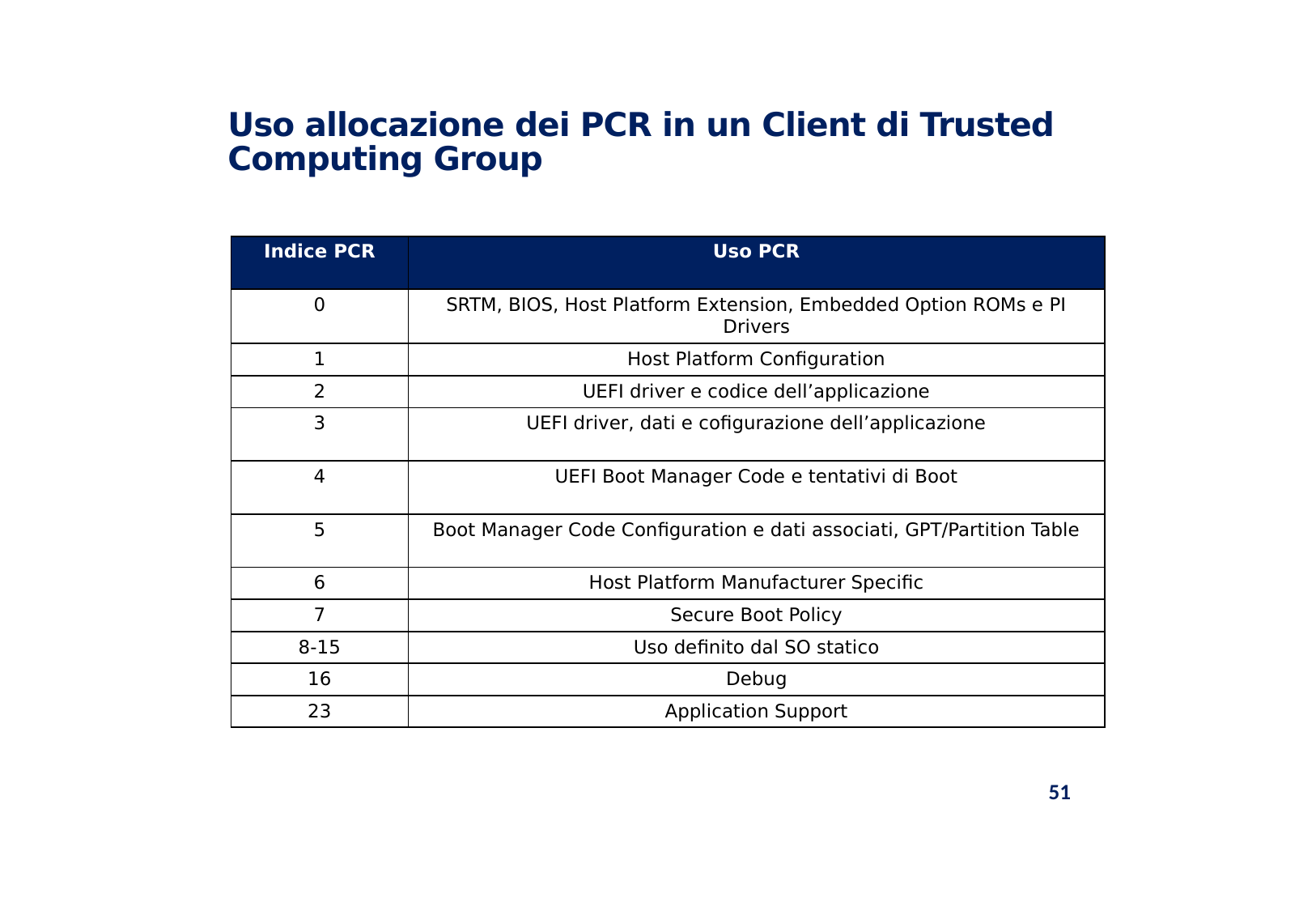

Uso allocazione dei PCR in un Client di Trusted Computing Group
| Indice PCR | Uso PCR |
| --- | --- |
| 0 | SRTM, BIOS, Host Platform Extension, Embedded Option ROMs e PI Drivers |
| 1 | Host Platform Configuration |
| 2 | UEFI driver e codice dell’applicazione |
| 3 | UEFI driver, dati e cofigurazione dell’applicazione |
| 4 | UEFI Boot Manager Code e tentativi di Boot |
| 5 | Boot Manager Code Configuration e dati associati, GPT/Partition Table |
| 6 | Host Platform Manufacturer Specific |
| 7 | Secure Boot Policy |
| 8-15 | Uso definito dal SO statico |
| 16 | Debug |
| 23 | Application Support |
51